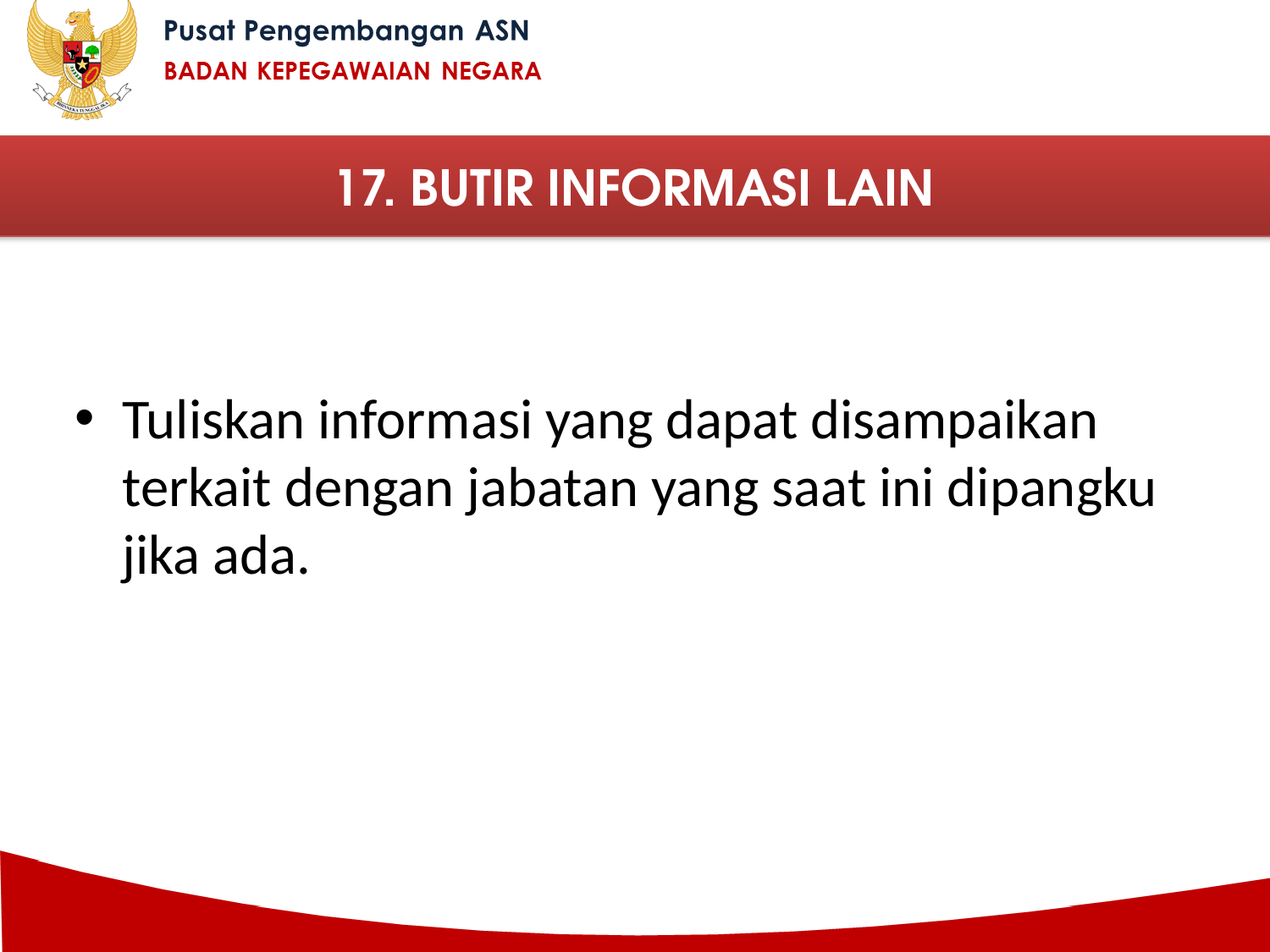

17. BUTIR INFORMASI LAIN
Tuliskan informasi yang dapat disampaikan terkait dengan jabatan yang saat ini dipangku jika ada.